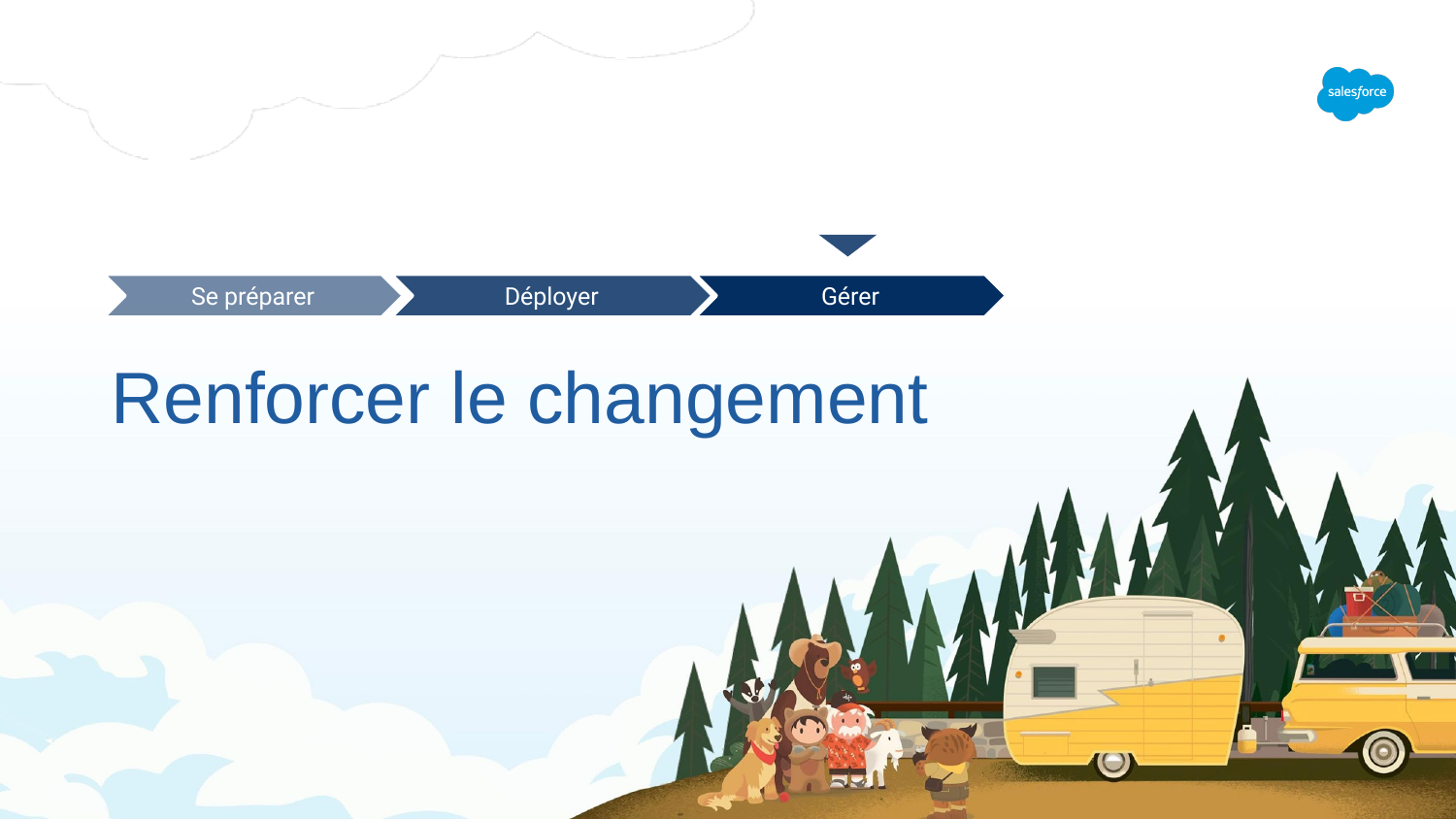

Se préparer
Déployer
Gérer
# Renforcer le changement